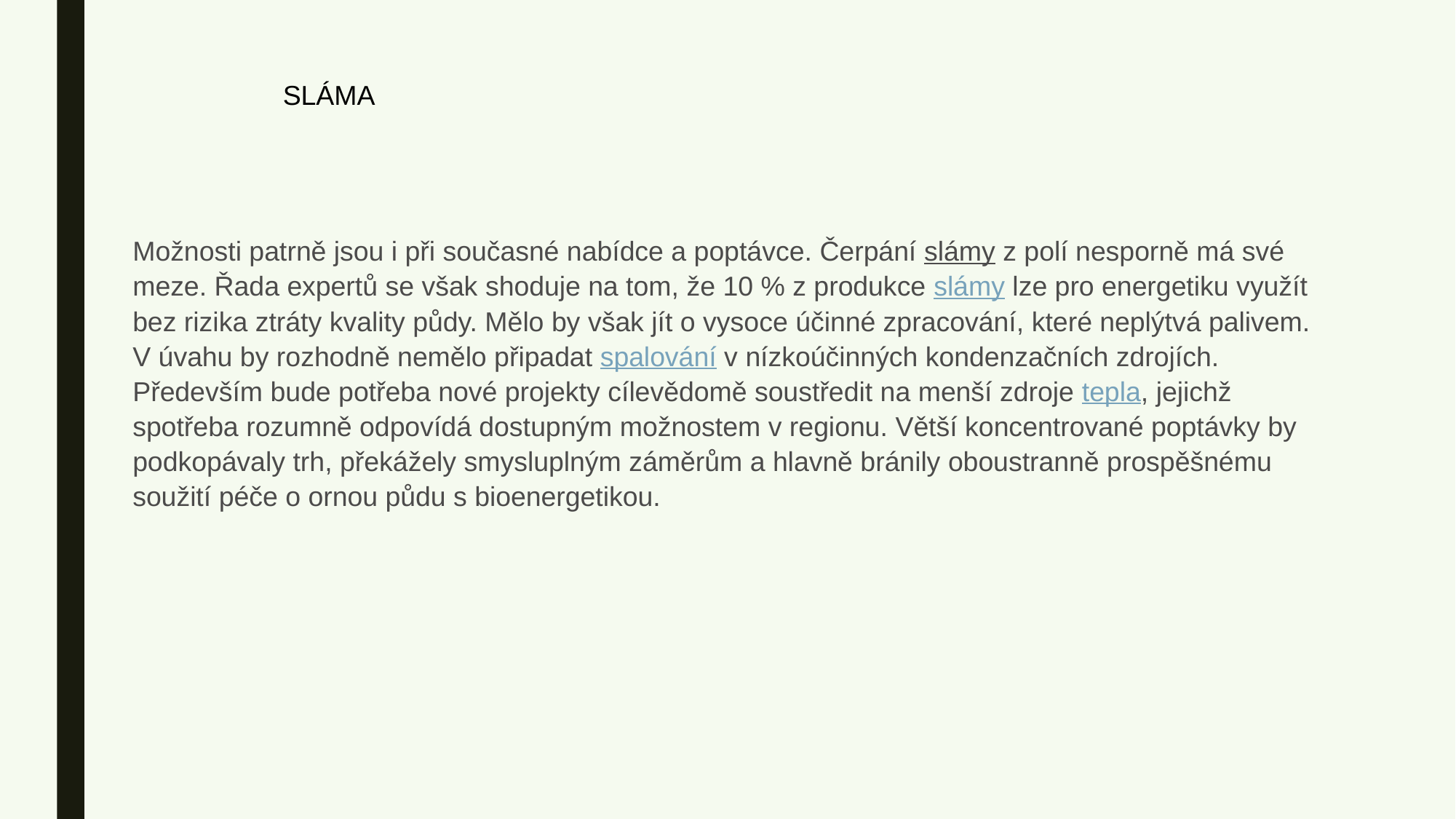

SLÁMA
Možnosti patrně jsou i při současné nabídce a poptávce. Čerpání slámy z polí nesporně má své meze. Řada expertů se však shoduje na tom, že 10 % z produkce slámy lze pro energetiku využít bez rizika ztráty kvality půdy. Mělo by však jít o vysoce účinné zpracování, které neplýtvá palivem. V úvahu by rozhodně nemělo připadat spalování v nízkoúčinných kondenzačních zdrojích. Především bude potřeba nové projekty cílevědomě soustředit na menší zdroje tepla, jejichž spotřeba rozumně odpovídá dostupným možnostem v regionu. Větší koncentrované poptávky by podkopávaly trh, překážely smysluplným záměrům a hlavně bránily oboustranně prospěšnému soužití péče o ornou půdu s bioenergetikou.